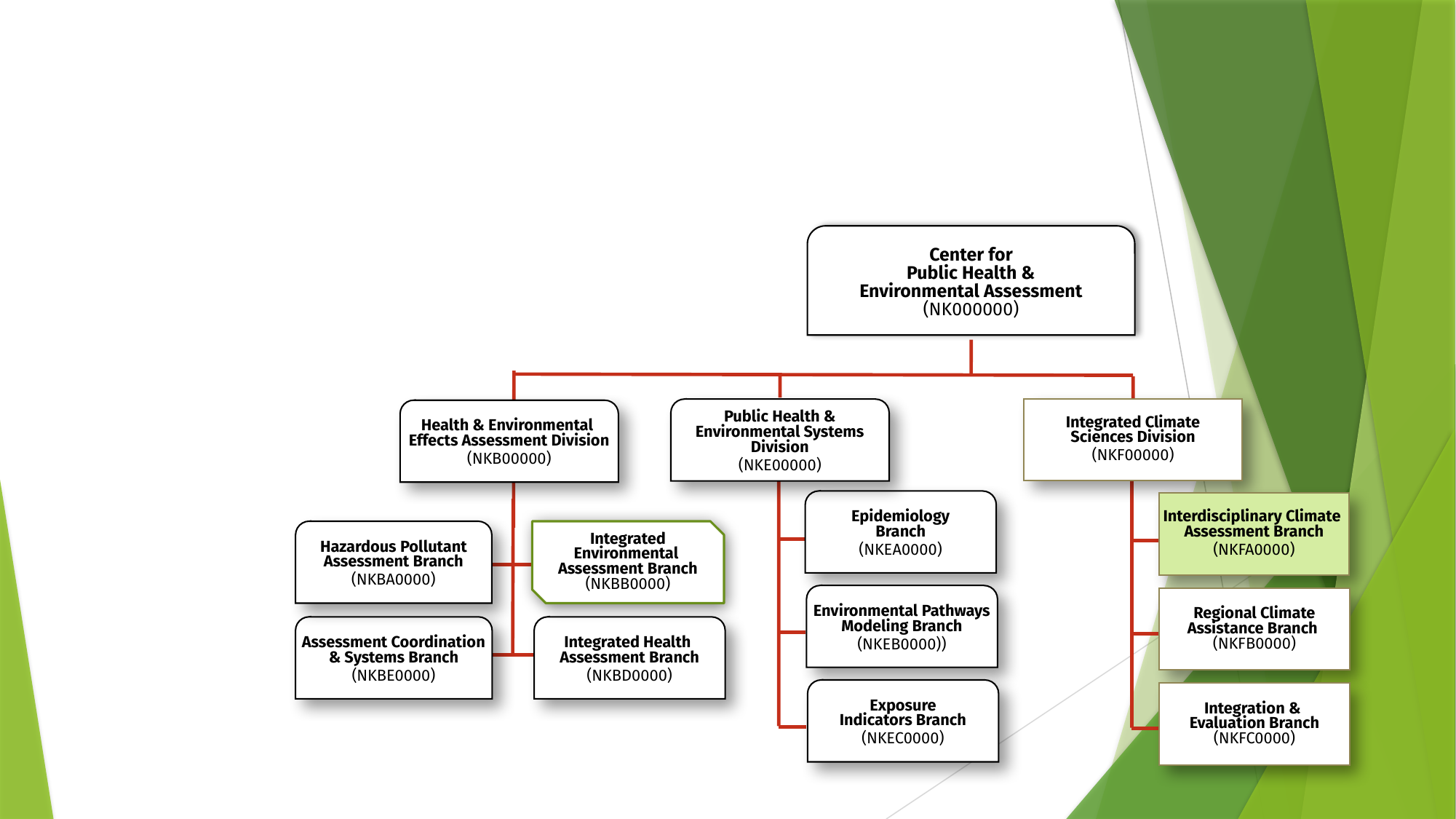

Center for
Public Health &
Environmental Assessment
(NK000000)

Integrated Climate
Sciences Division
(NKF00000)
Public Health &
Environmental Systems
Division
(NKE00000)
Health & Environmental
Effects Assessment Division
(NKB00000)

Epidemiology
Branch
(NKEA0000)
Interdisciplinary Climate
Assessment Branch
(NKFA0000)

Hazardous Pollutant
Assessment Branch
(NKBA0000)
Integrated Environmental
Assessment Branch
(NKBB0000)
Environmental Pathways
Modeling Branch
(NKEB0000))
Regional Climate
Assistance Branch
(NKFB0000)
Assessment Coordination
& Systems Branch
(NKBE0000)
Integrated Health
Assessment Branch
(NKBD0000)
Exposure
Indicators Branch
(NKEC0000)
Integration &
Evaluation Branch
(NKFC0000)
11/05/2021